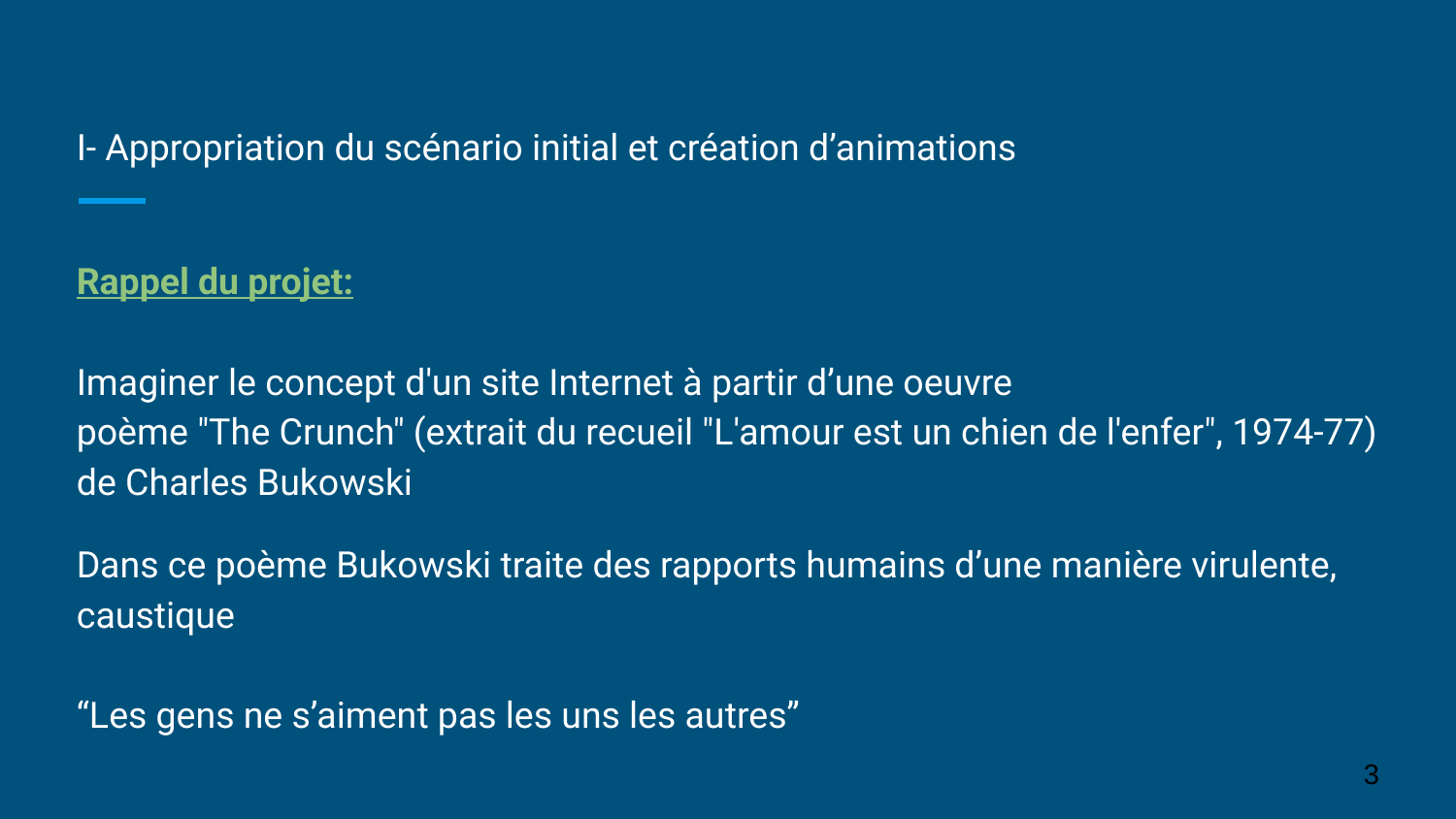

# I- Appropriation du scénario initial et création d’animations
Rappel du projet:
Imaginer le concept d'un site Internet à partir d’une oeuvre
poème "The Crunch" (extrait du recueil "L'amour est un chien de l'enfer", 1974-77)
de Charles Bukowski
Dans ce poème Bukowski traite des rapports humains d’une manière virulente, caustique
“Les gens ne s’aiment pas les uns les autres”
3